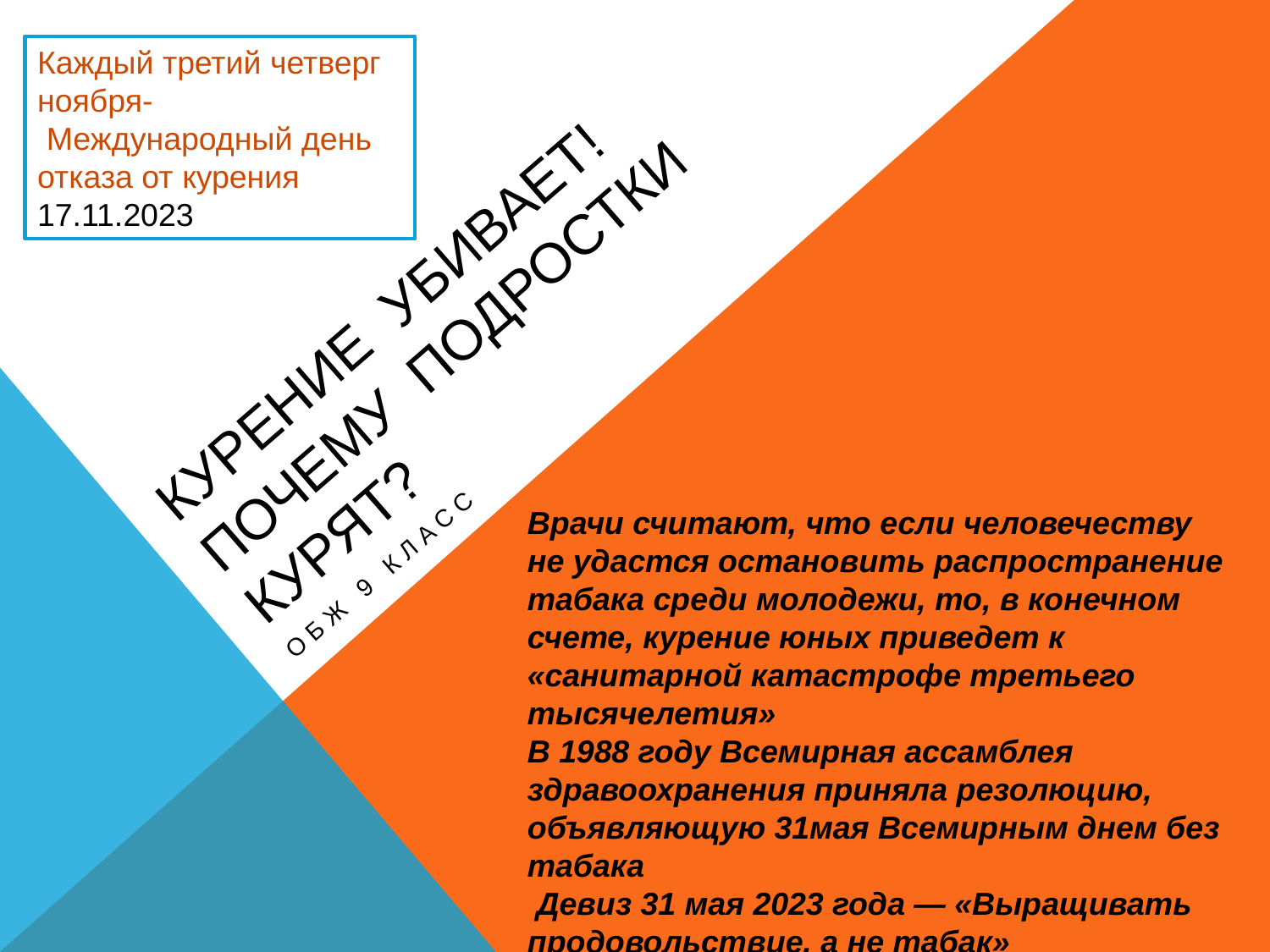

Каждый третий четверг ноября-
 Международный день отказа от курения
17.11.2023
# Курение  убивает!  Почему  подростки курят?
ОБЖ 9 класс
Врачи считают, что если человечеству не удастся остановить распространение  табака среди молодежи, то, в конечном счете, курение юных приведет к «санитарной катастрофе третьего тысячелетия»
В 1988 году Всемирная ассамблея здравоохранения приняла резолюцию, объявляющую 31мая Всемирным днем без табака
 Девиз 31 мая 2023 года — «Выращивать продовольствие, а не табак»